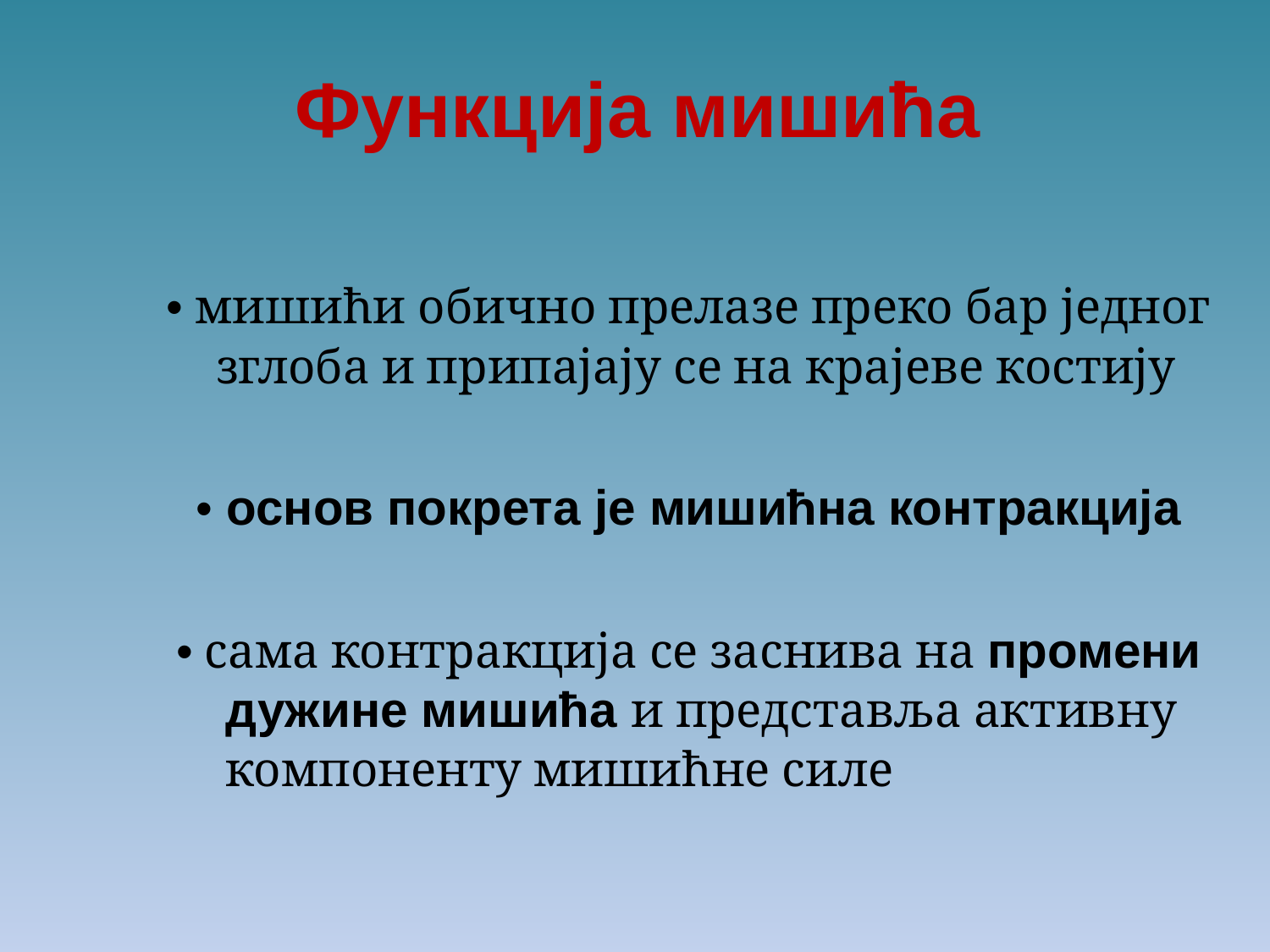

Функција мишића

• мишићи обично прелазе преко бар једног
	зглоба и припајају се на крајеве костију

• основ покрета је мишићна контракција

• сама контракција се заснива на промени
	дужине мишића и представља активну
	компоненту мишићне силе